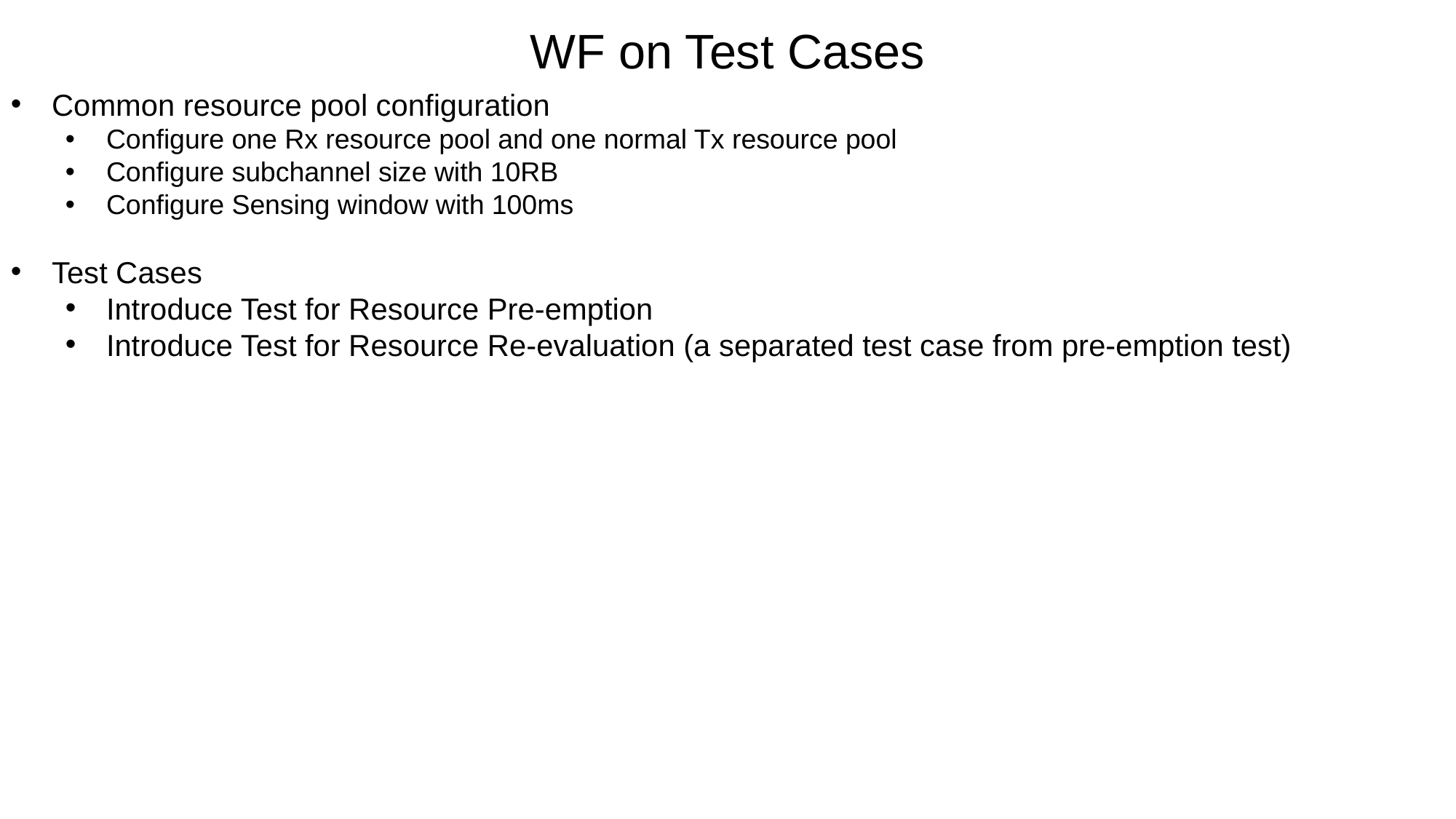

WF on Test Cases
Common resource pool configuration
Configure one Rx resource pool and one normal Tx resource pool
Configure subchannel size with 10RB
Configure Sensing window with 100ms

Test Cases
Introduce Test for Resource Pre-emption
Introduce Test for Resource Re-evaluation (a separated test case from pre-emption test)